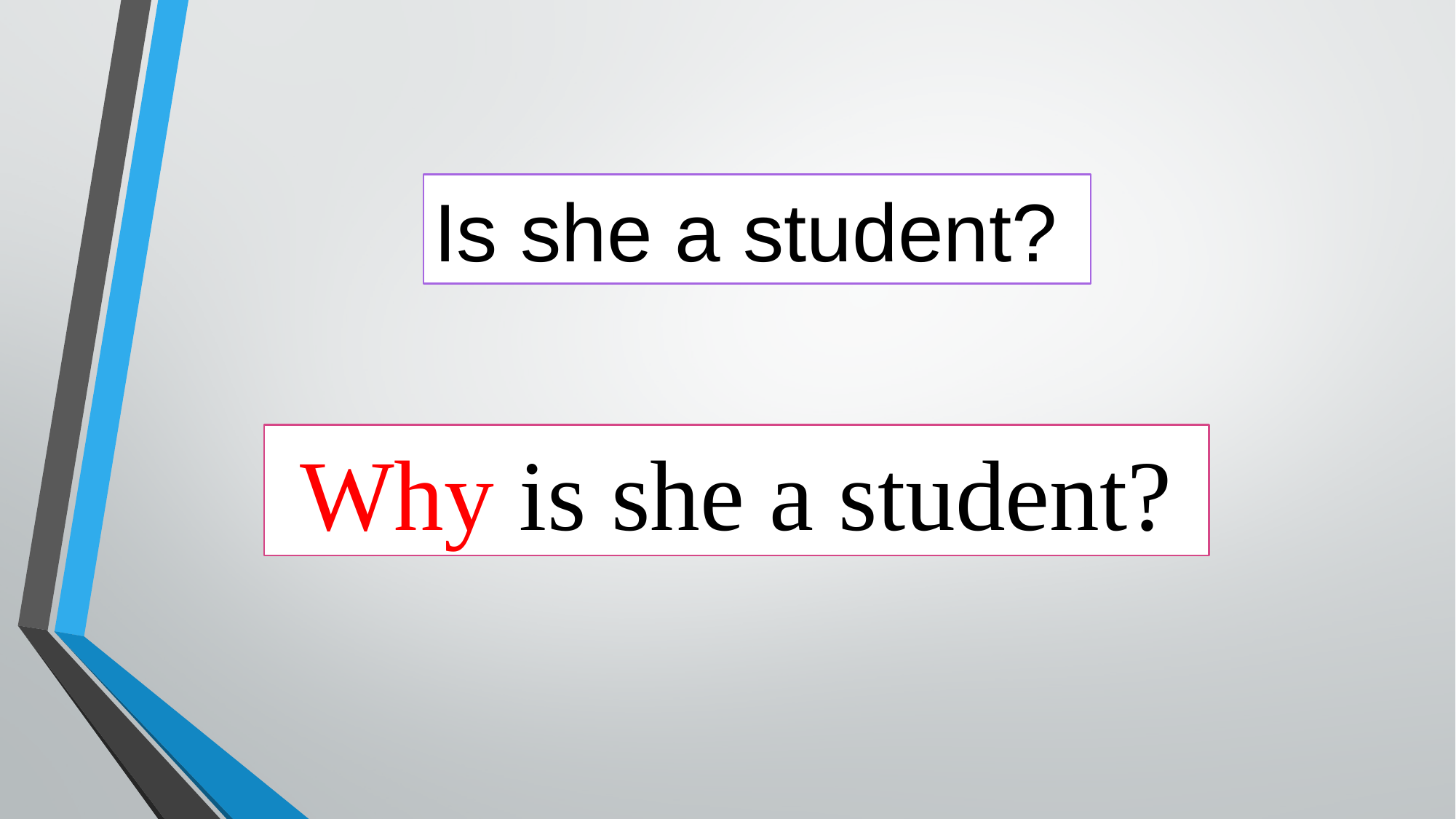

Is she a student?
 Why is she a student?